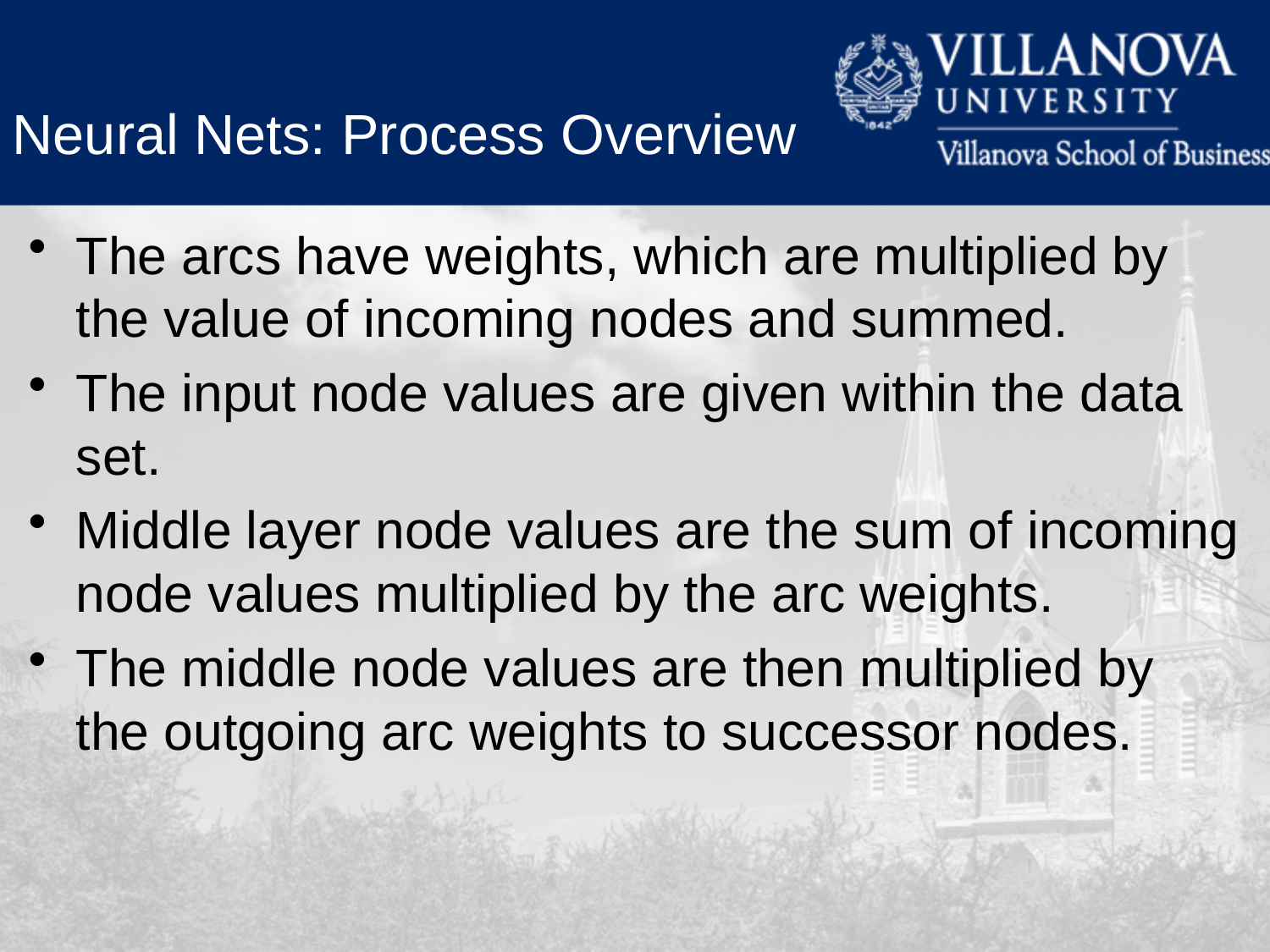

Neural Nets: Process Overview
The arcs have weights, which are multiplied by the value of incoming nodes and summed.
The input node values are given within the data set.
Middle layer node values are the sum of incoming node values multiplied by the arc weights.
The middle node values are then multiplied by the outgoing arc weights to successor nodes.